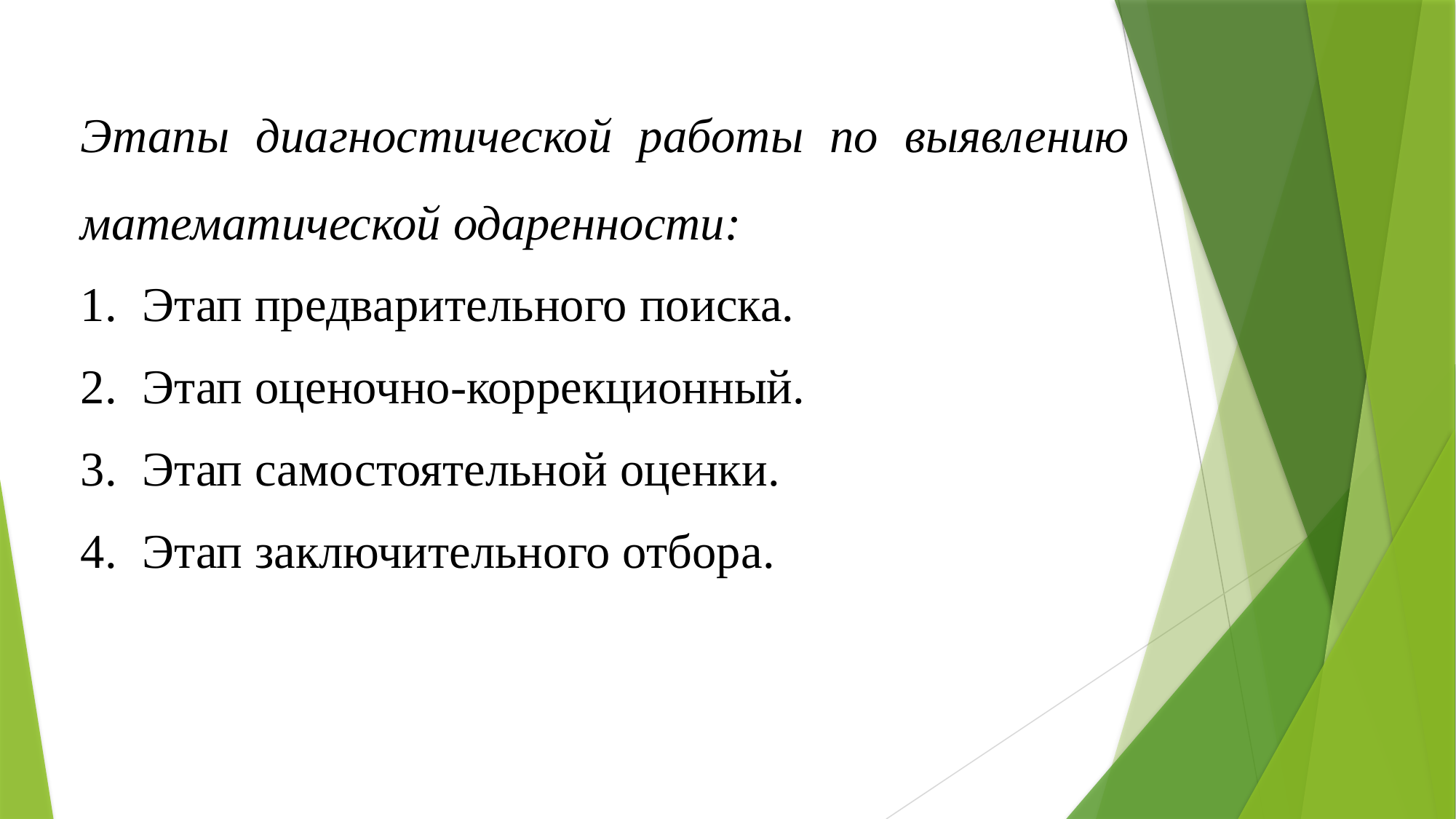

Этапы диагностической работы по выявлению математической одаренности:
Этап предварительного поиска.
Этап оценочно-коррекционный.
Этап самостоятельной оценки.
Этап заключительного отбора.